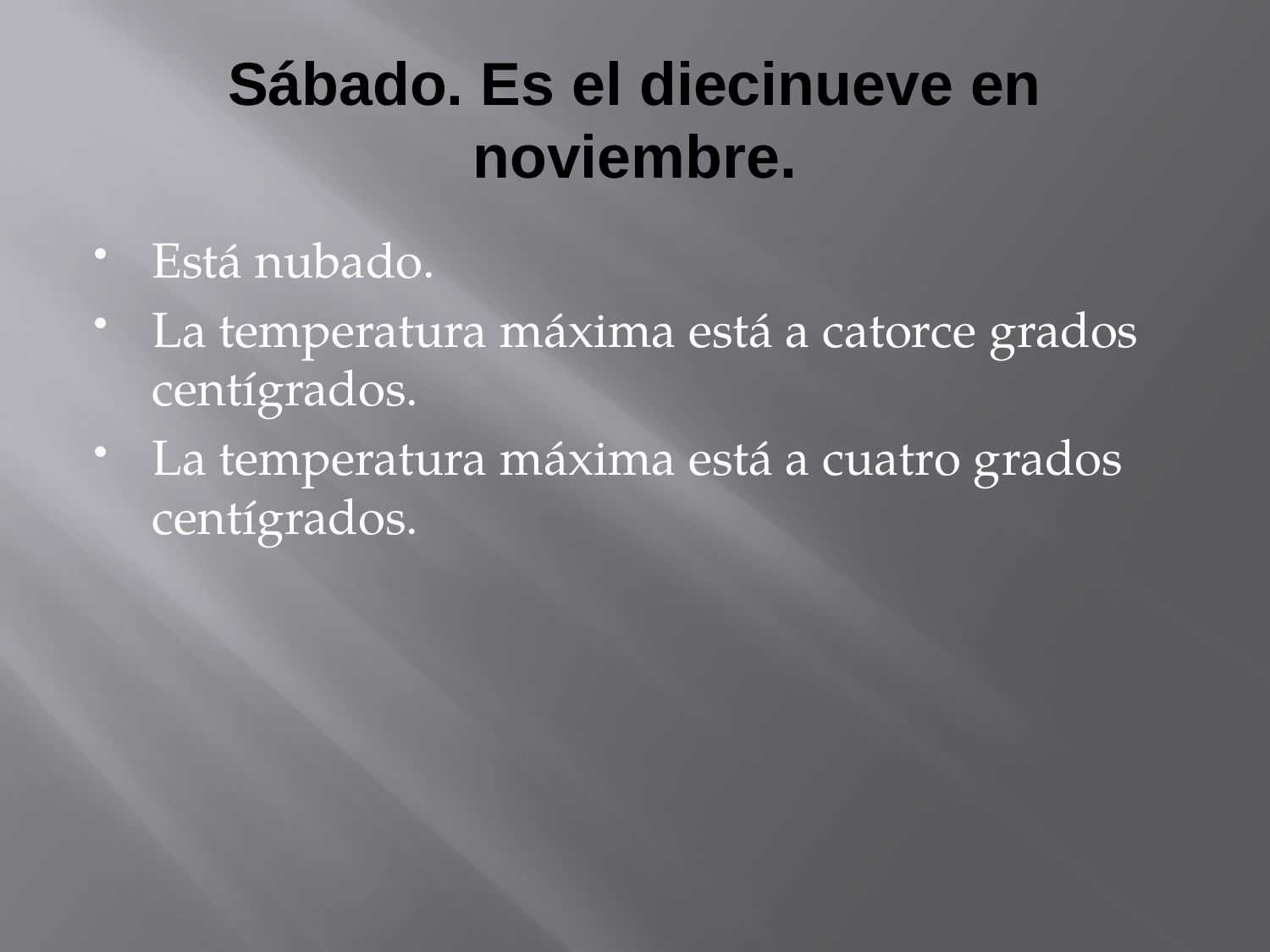

# Sábado. Es el diecinueve en noviembre.
Está nubado.
La temperatura máxima está a catorce grados centígrados.
La temperatura máxima está a cuatro grados centígrados.